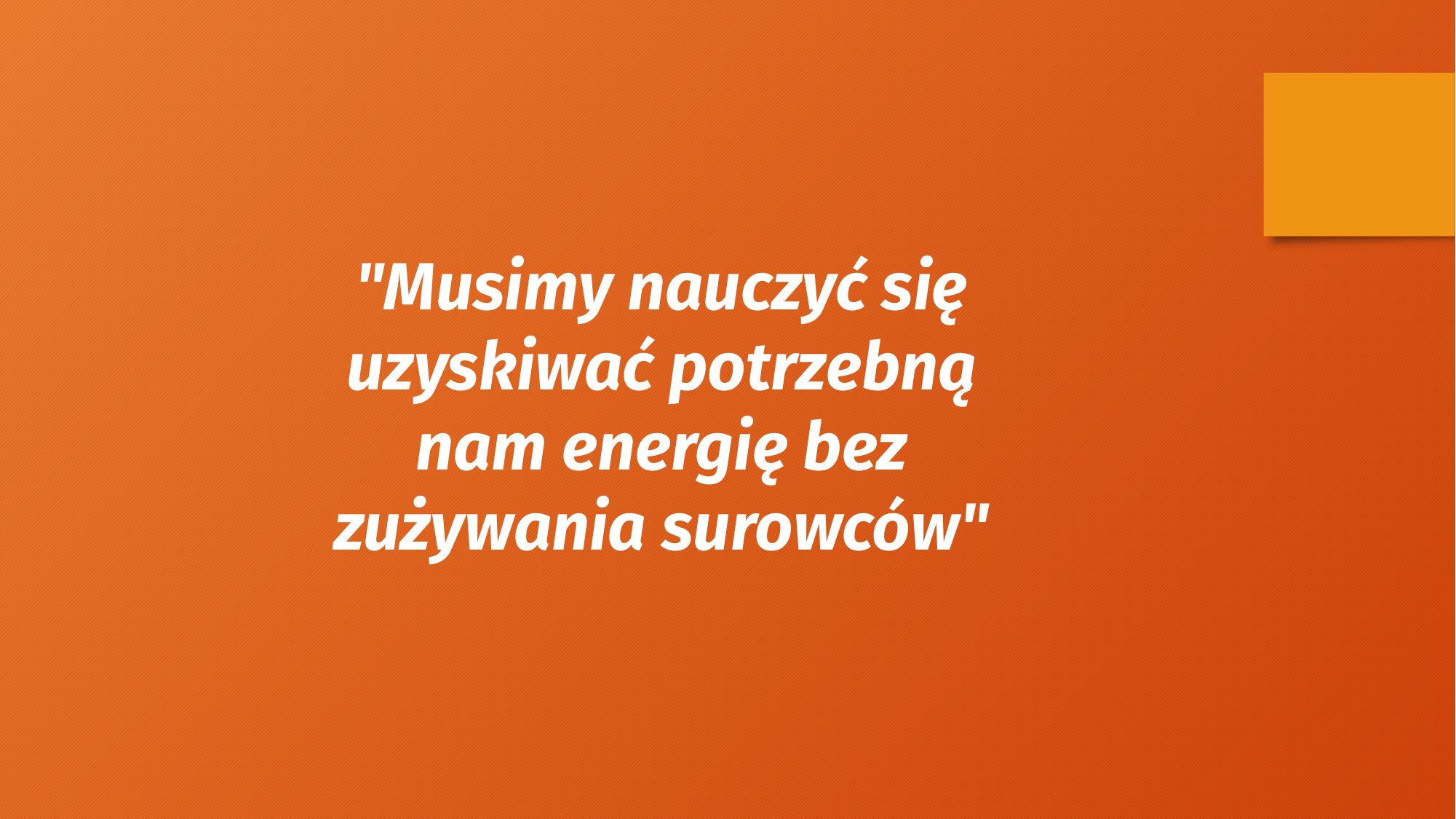

"Musimy nauczyć się uzyskiwać potrzebną nam energię bez zużywania surowców"